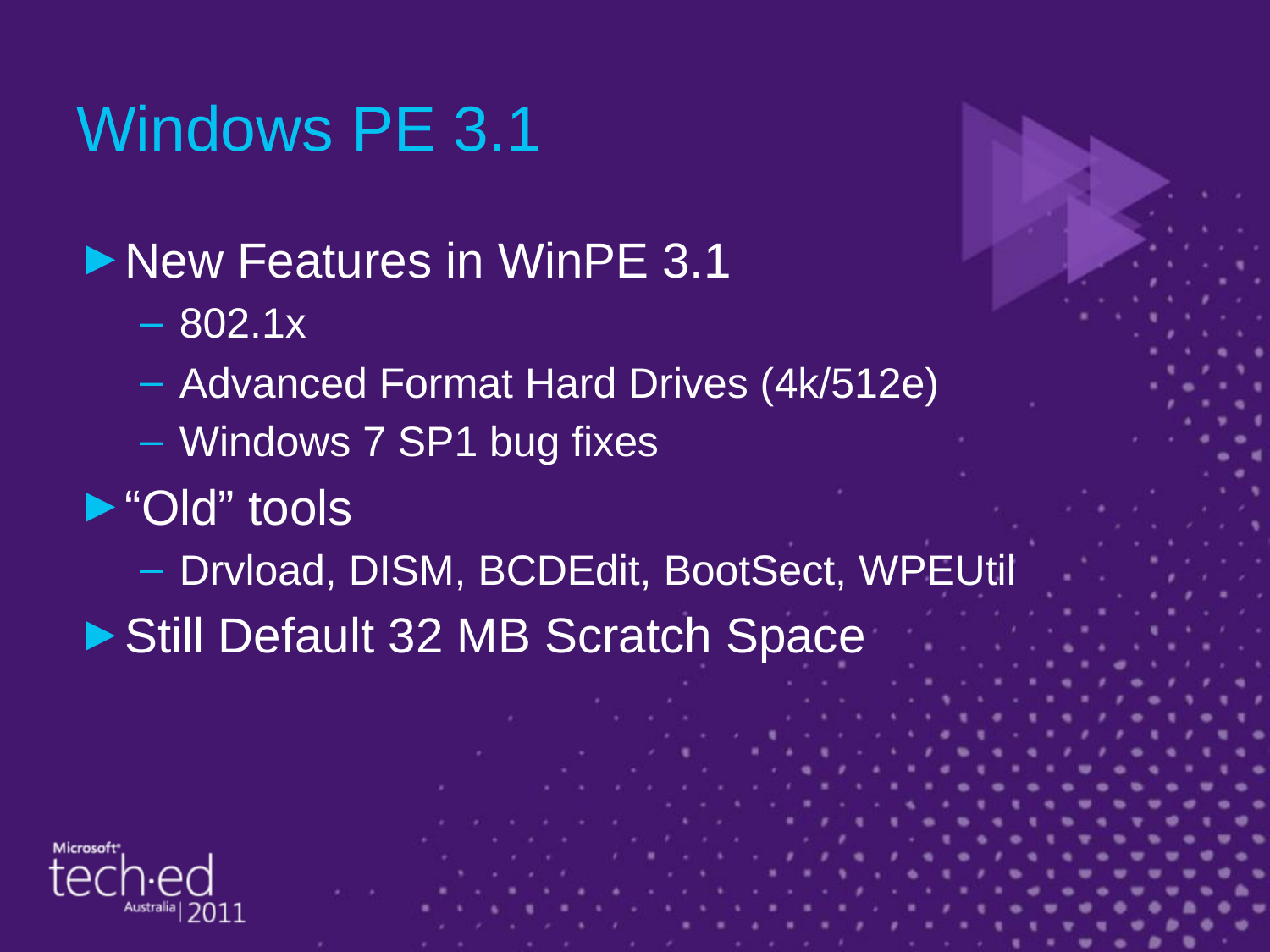

# Windows PE 3.1
New Features in WinPE 3.1
802.1x
Advanced Format Hard Drives (4k/512e)
Windows 7 SP1 bug fixes
“Old” tools
Drvload, DISM, BCDEdit, BootSect, WPEUtil
Still Default 32 MB Scratch Space